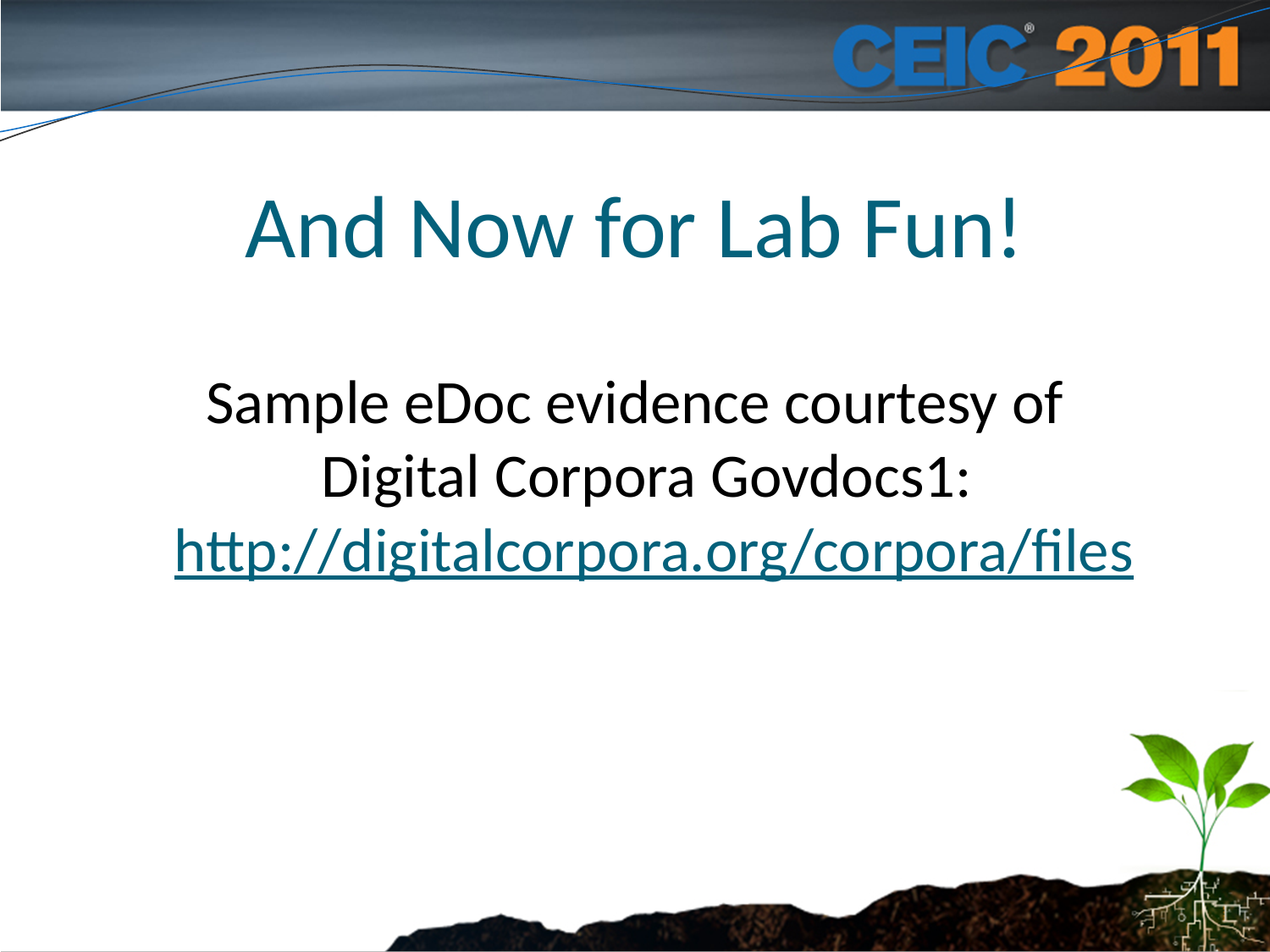

# And Now for Lab Fun!

Sample eDoc evidence courtesy of
Digital Corpora Govdocs1: http://digitalcorpora.org/corpora/files